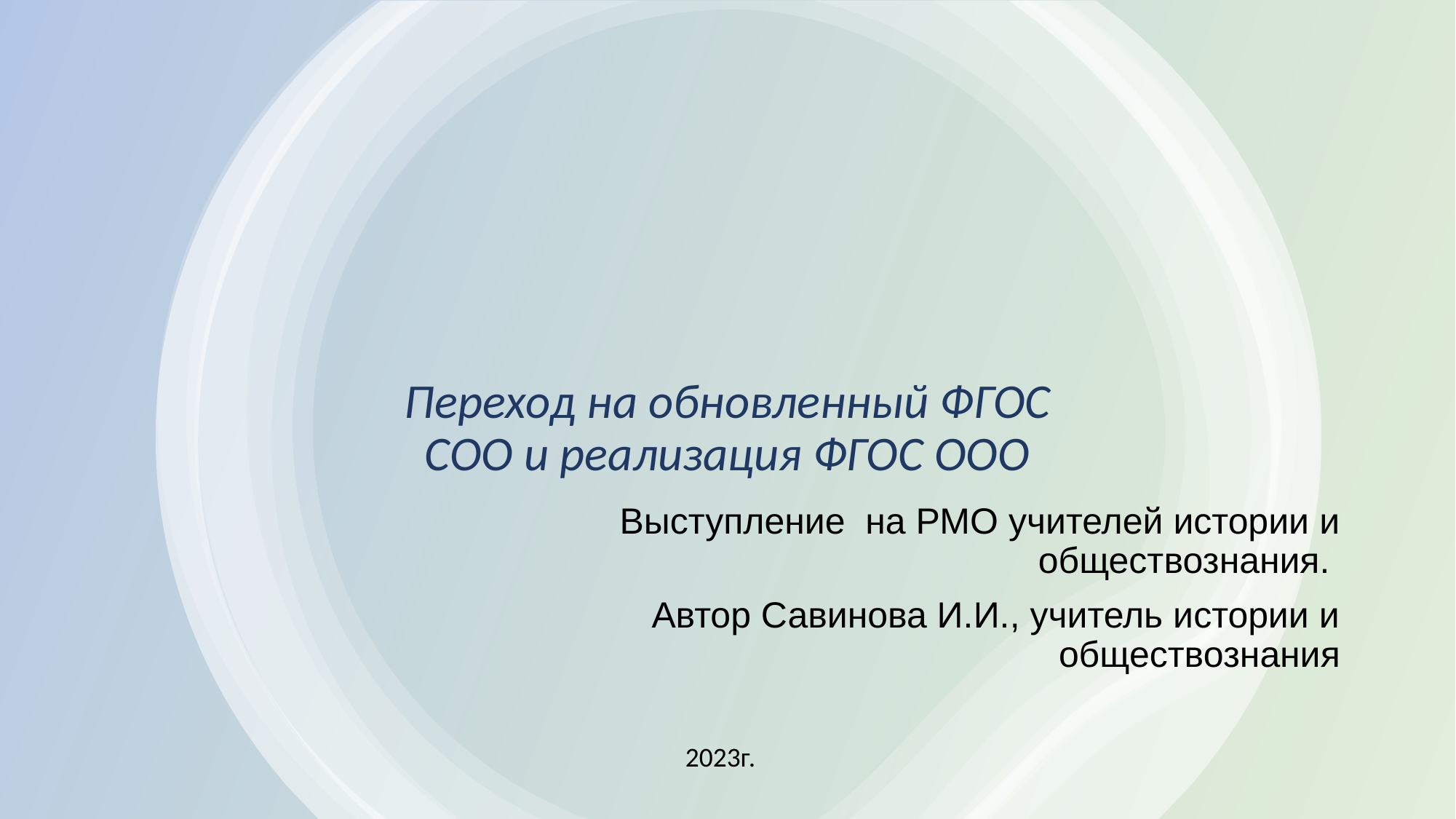

# Переход на обновленный ФГОС СОО и реализация ФГОС ООО
Выступление  на РМО учителей истории и обществознания.
Автор Савинова И.И., учитель истории и обществознания
2023г.